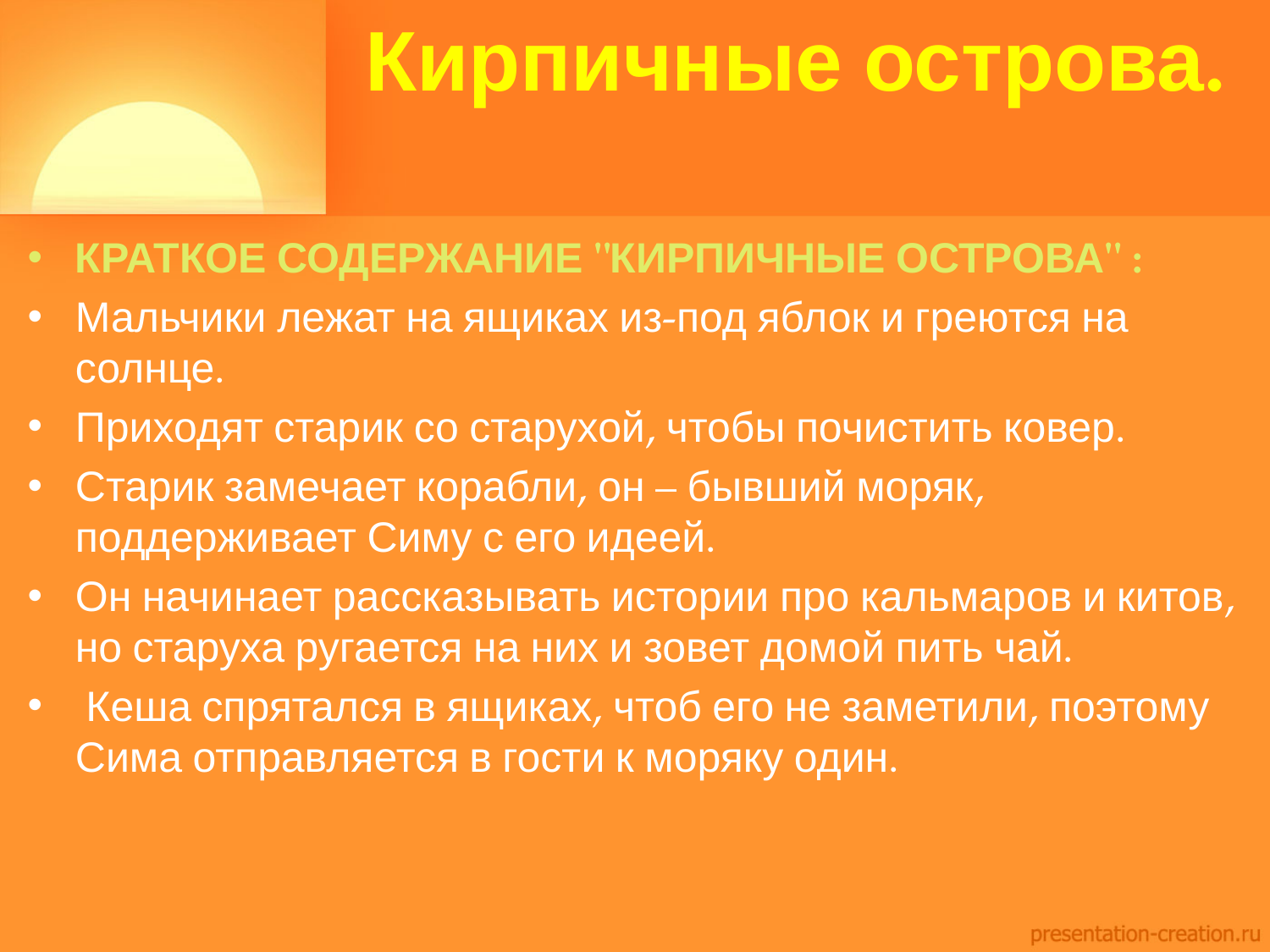

Кирпичные острова.

КРАТКОЕ СОДЕРЖАНИЕ "КИРПИЧНЫЕ ОСТРОВА" :
Мальчики лежат на ящиках из-под яблок и греются на солнце.
Приходят старик со старухой, чтобы почистить ковер.
Старик замечает корабли, он – бывший моряк, поддерживает Симу с его идеей.
Он начинает рассказывать истории про кальмаров и китов, но старуха ругается на них и зовет домой пить чай.
 Кеша спрятался в ящиках, чтоб его не заметили, поэтому Сима отправляется в гости к моряку один.